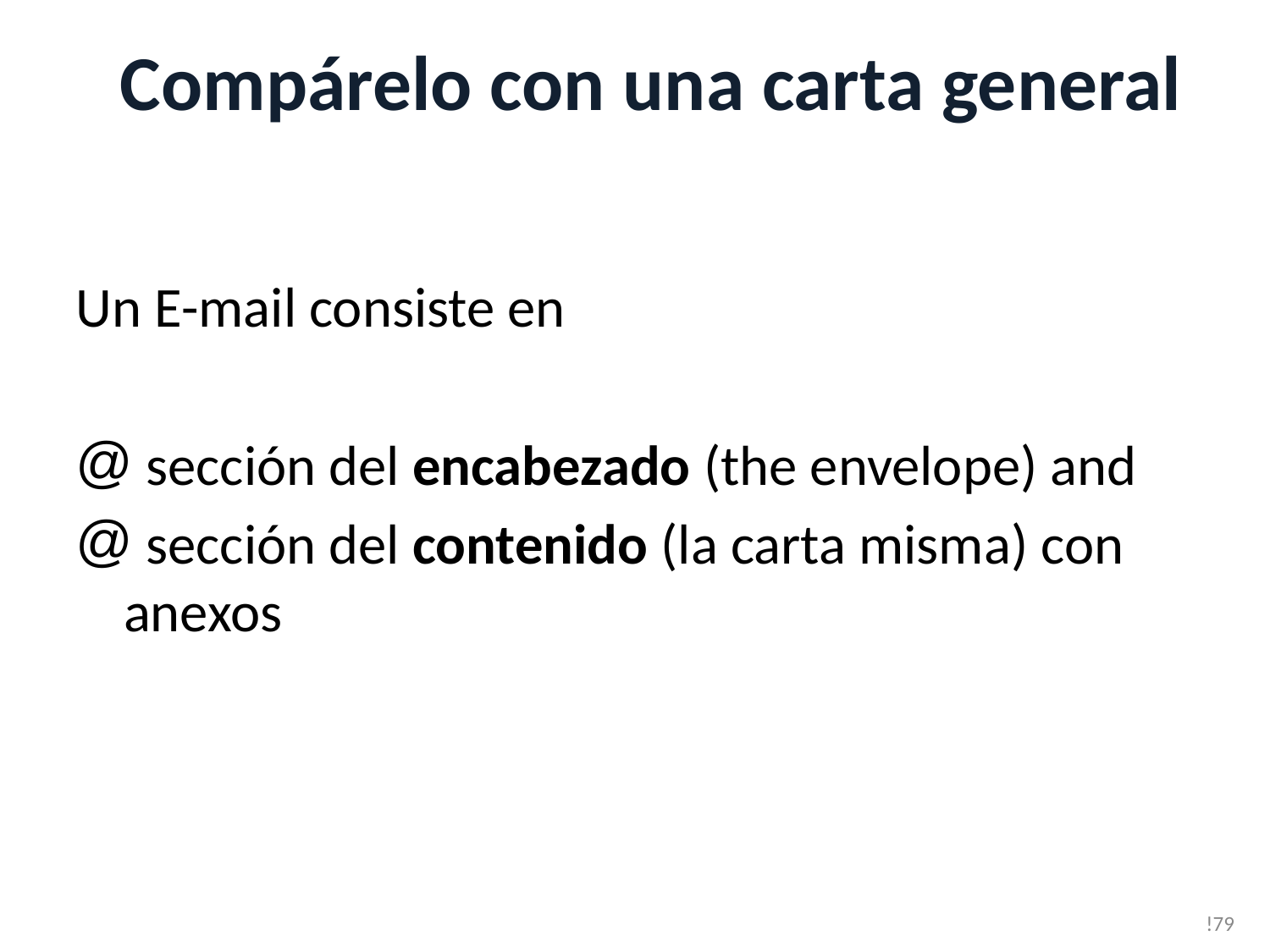

Compárelo con una carta general
Un E-mail consiste en

 sección del encabezado (the envelope) and
 sección del contenido (la carta misma) con anexos
!79